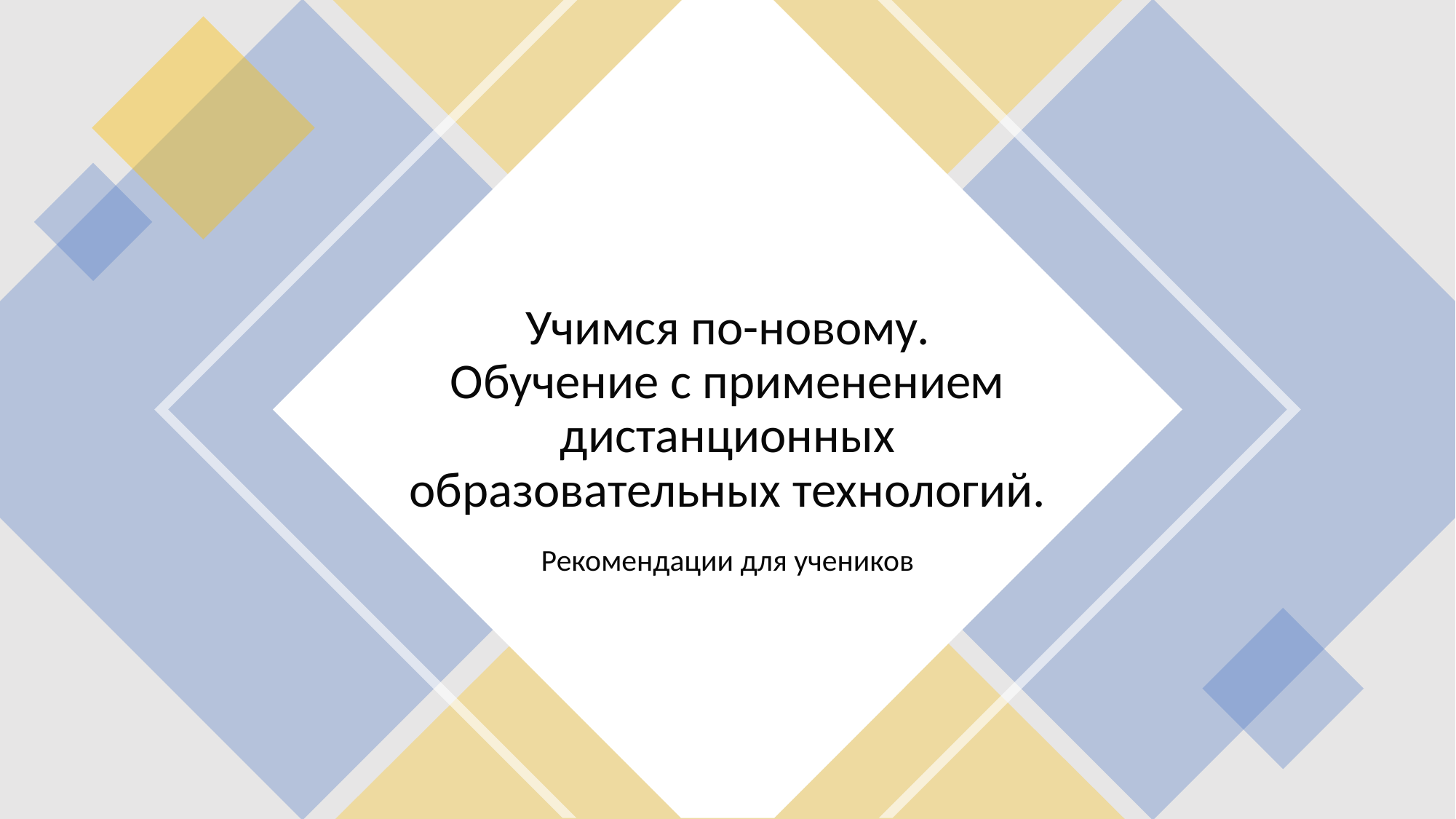

# Учимся по-новому. Обучение с применением дистанционных образовательных технологий.

Рекомендации для учеников